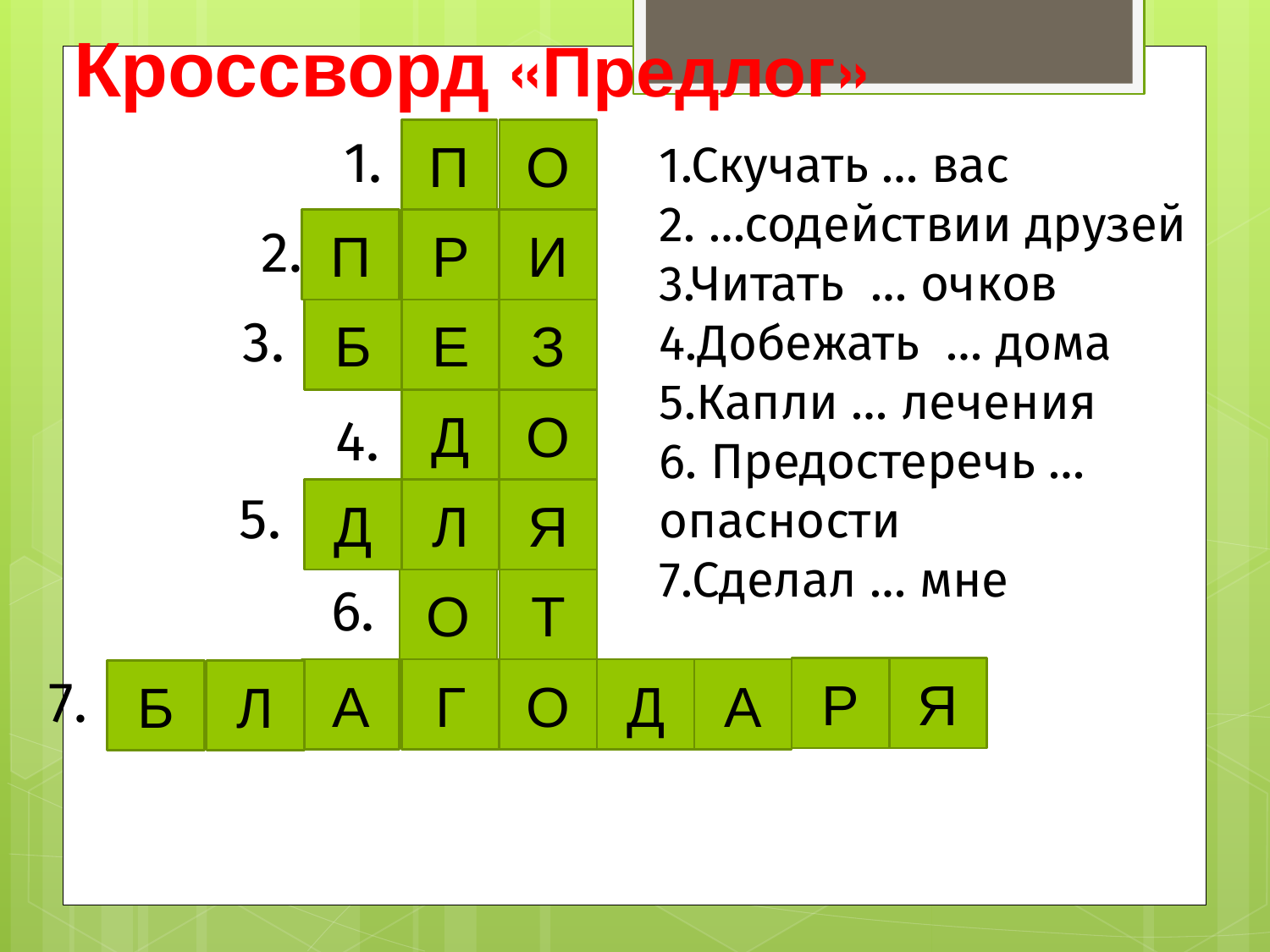

Кроссворд «Предлог»
1.
П
О
1.Скучать … вас
2. …содействии друзей
3.Читать  … очков
4.Добежать  … дома
5.Капли … лечения
6. Предостеречь … опасности
7.Сделал … мне
2.
П
Р
И
3.
Б
Е
З
Д
О
4.
#
5.
Д
Л
Я
6.
О
Т

Р
Я
7.
А
Г
О
Д
А
Б
Л